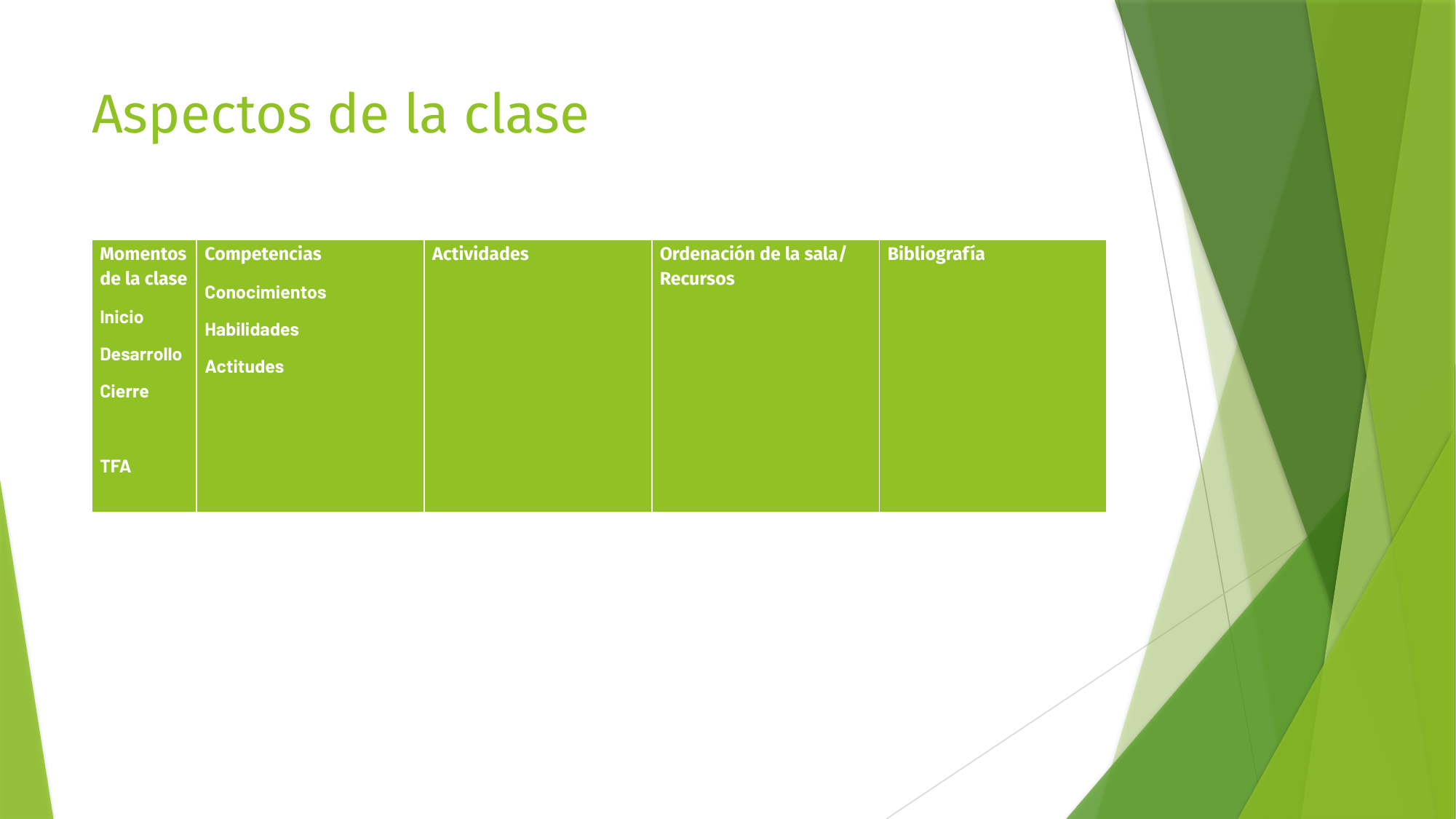

# Aspectos de la clase
| Momentos de la clase Inicio Desarrollo Cierre TFA | Competencias Conocimientos Habilidades Actitudes | Actividades | Ordenación de la sala/ Recursos | Bibliografía |
| --- | --- | --- | --- | --- |